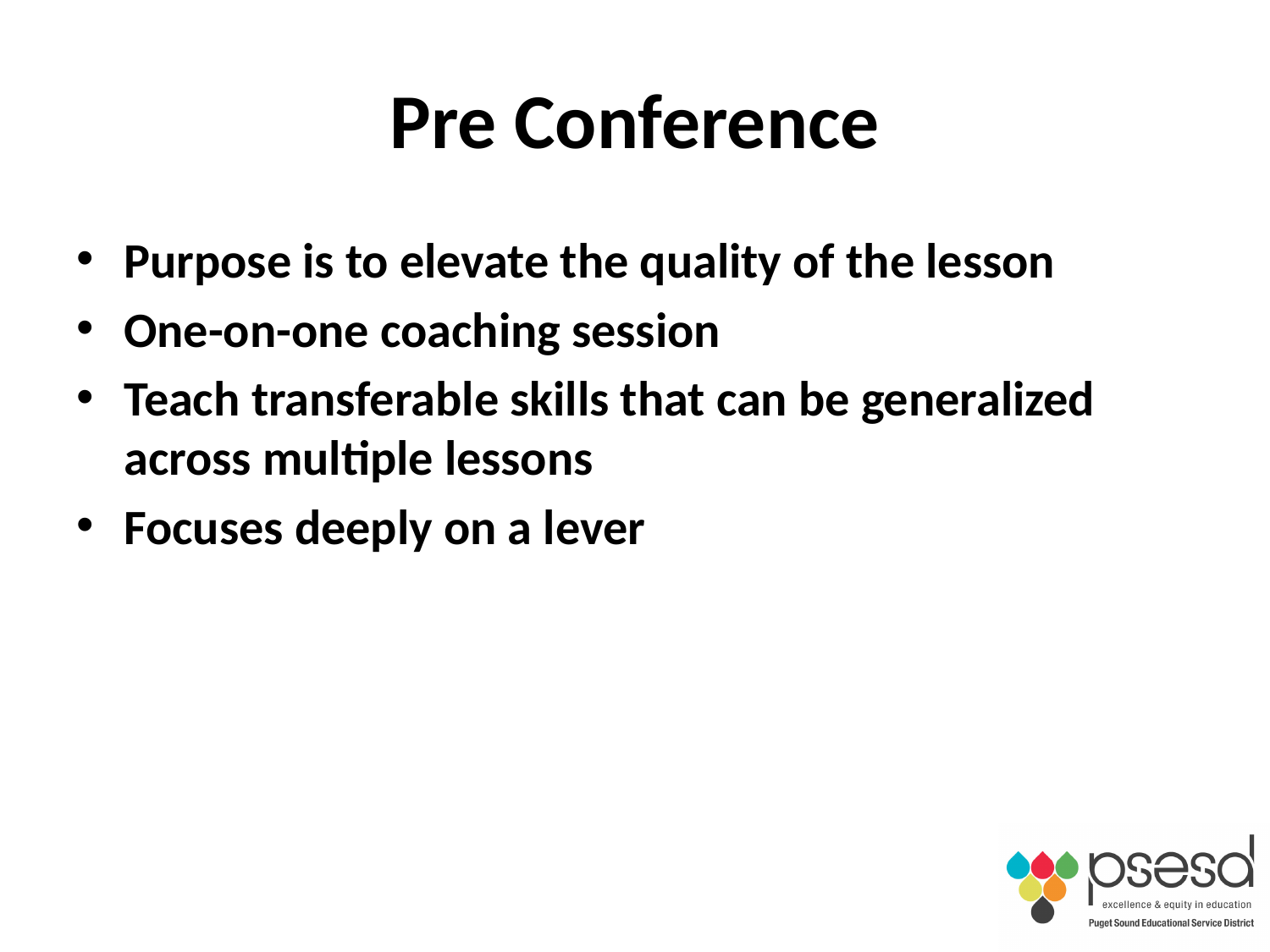

# Pre Conference
Purpose is to elevate the quality of the lesson
One-on-one coaching session
Teach transferable skills that can be generalized across multiple lessons
Focuses deeply on a lever